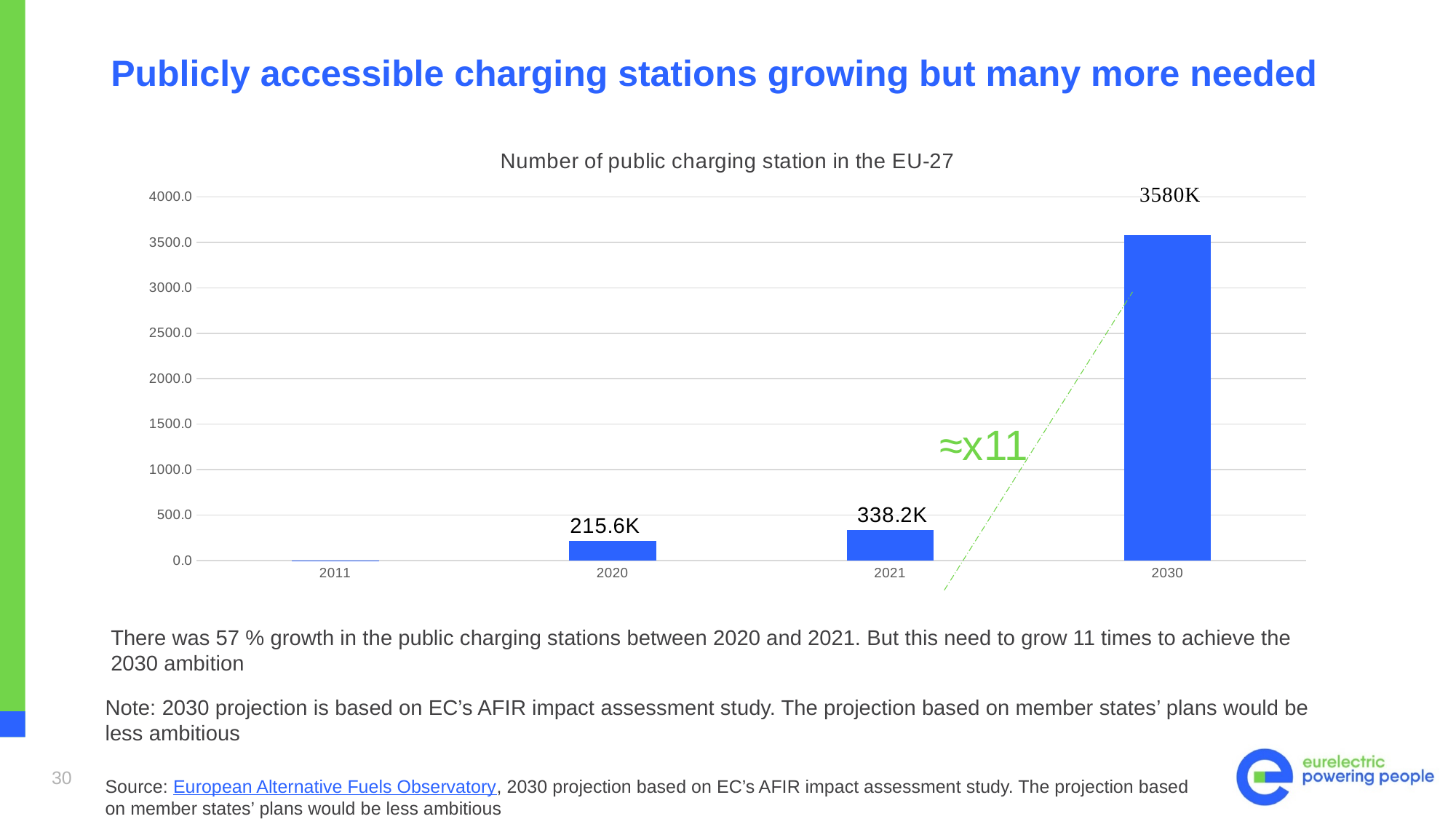

# Publicly accessible charging stations growing but many more needed

### Chart: Number of public charging station in the EU-27

| Category | Charging Stations |
|---|---|
| 2011 | 2.392 |
| 2020 | 215.616 |
| 2021 | 338.191 |
| 2030 | 3580.0 |
≈x11
There was 57 % growth in the public charging stations between 2020 and 2021. But this need to grow 11 times to achieve the 2030 ambition
Note: 2030 projection is based on EC’s AFIR impact assessment study. The projection based on member states’ plans would be less ambitious
30
Source: European Alternative Fuels Observatory, 2030 projection based on EC’s AFIR impact assessment study. The projection based on member states’ plans would be less ambitious